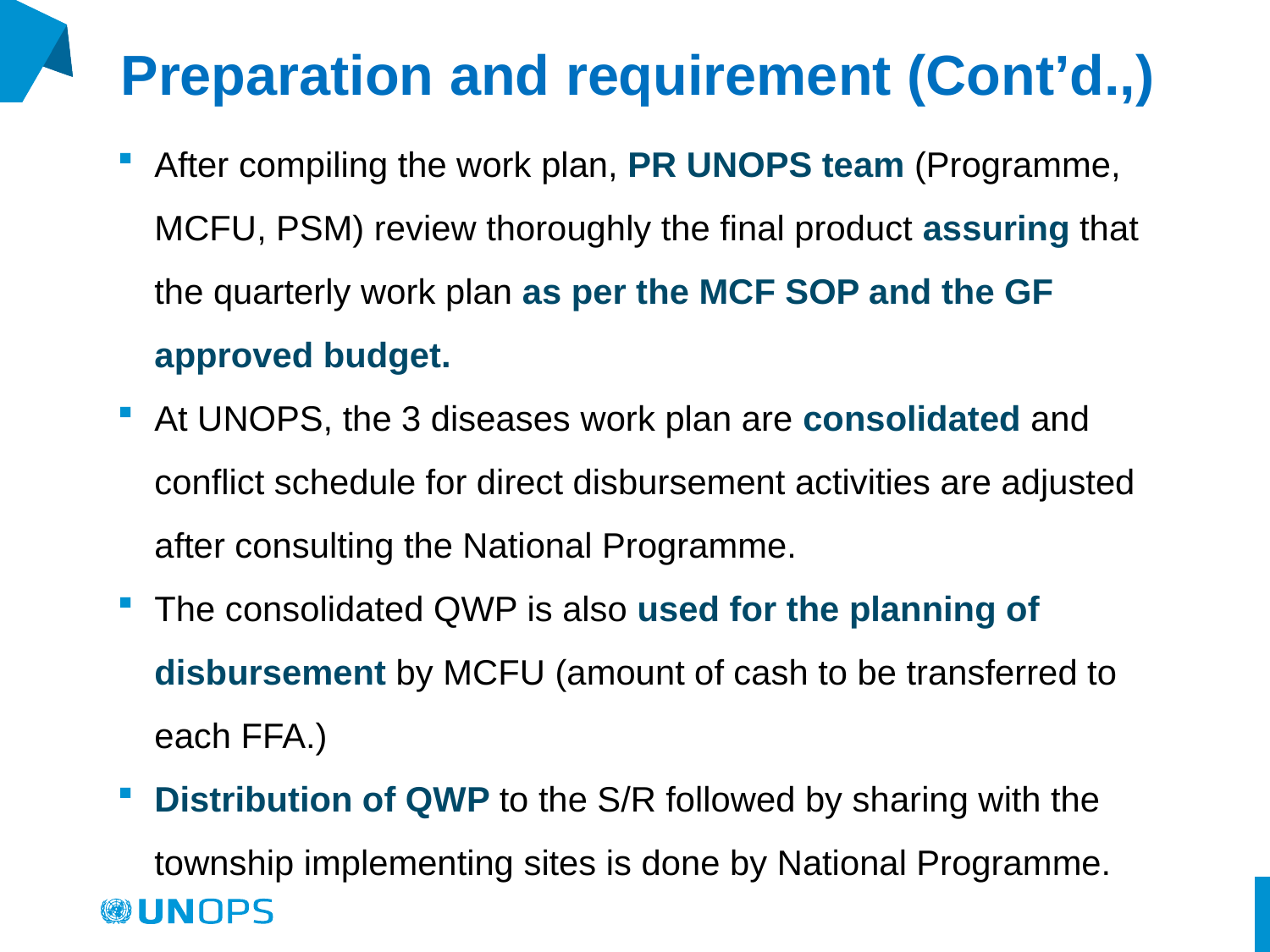

Preparation and requirement (Cont’d.,)
#
After compiling the work plan, PR UNOPS team (Programme, MCFU, PSM) review thoroughly the final product assuring that the quarterly work plan as per the MCF SOP and the GF approved budget.
At UNOPS, the 3 diseases work plan are consolidated and conflict schedule for direct disbursement activities are adjusted after consulting the National Programme.
The consolidated QWP is also used for the planning of disbursement by MCFU (amount of cash to be transferred to each FFA.)
Distribution of QWP to the S/R followed by sharing with the township implementing sites is done by National Programme.